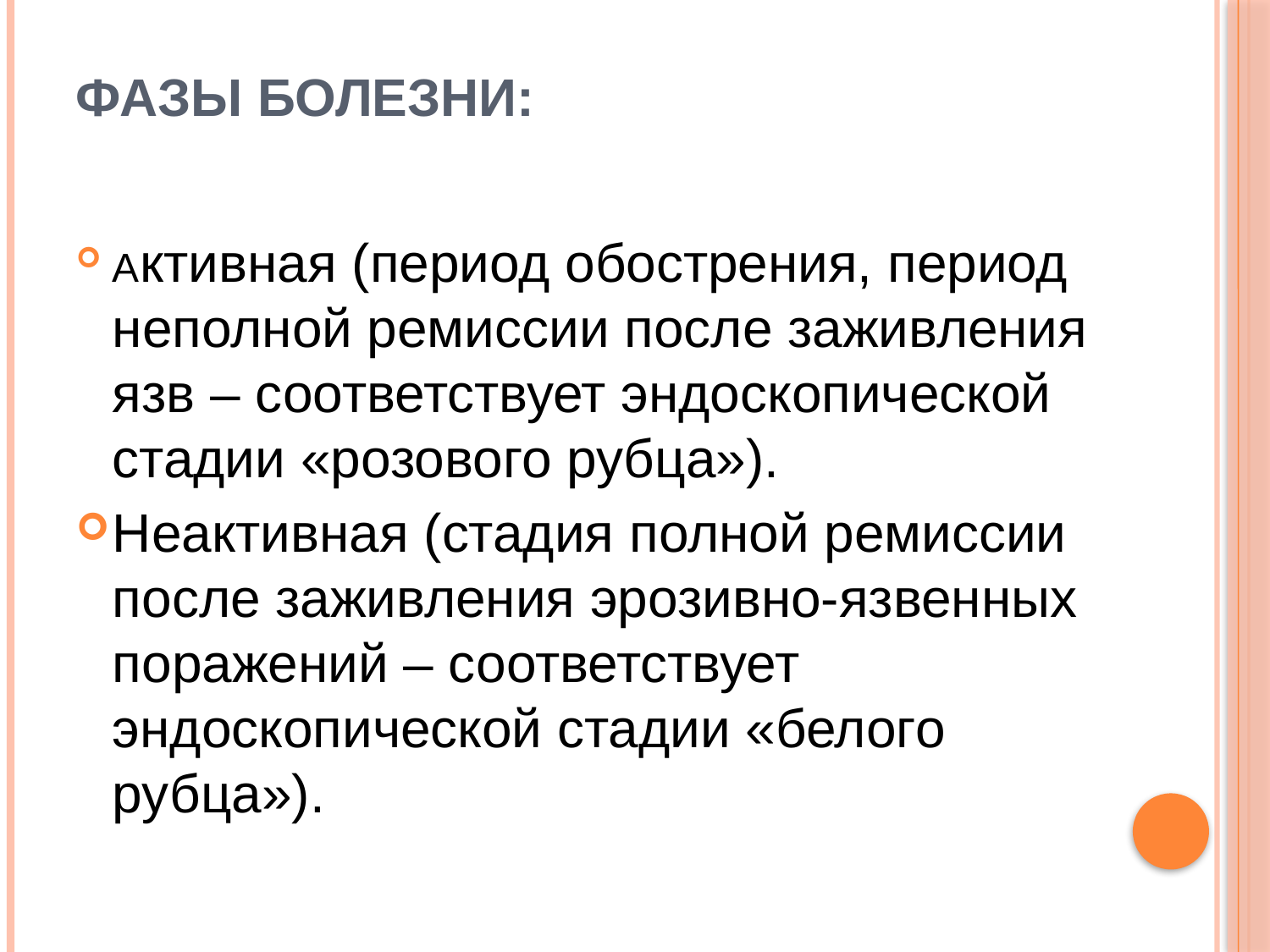

# Фазы болезни:
Активная (период обострения, период неполной ремиссии после заживления язв – соответствует эндоскопической стадии «розового рубца»).
Неактивная (стадия полной ремиссии после заживления эрозивно-язвенных поражений – соответствует эндоскопической стадии «белого рубца»).